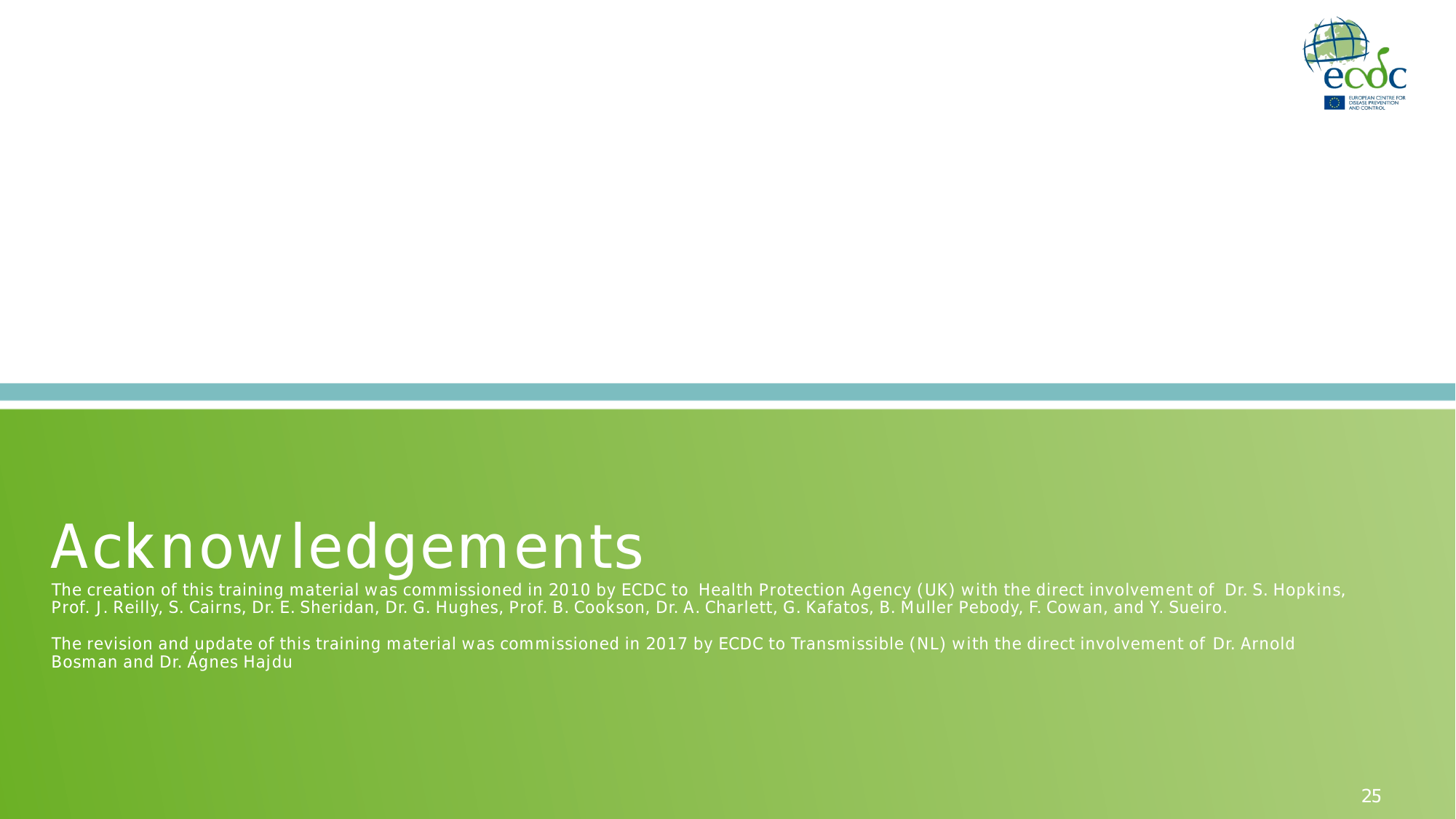

# Acknowledgements The creation of this training material was commissioned in 2010 by ECDC to  Health Protection Agency (UK) with the direct involvement of  Dr. S. Hopkins, Prof. J. Reilly, S. Cairns, Dr. E. Sheridan, Dr. G. Hughes, Prof. B. Cookson, Dr. A. Charlett, G. Kafatos, B. Muller Pebody, F. Cowan, and Y. Sueiro. The revision and update of this training material was commissioned in 2017 by ECDC to Transmissible (NL) with the direct involvement of Dr. Arnold Bosman and Dr. Ágnes Hajdu
25